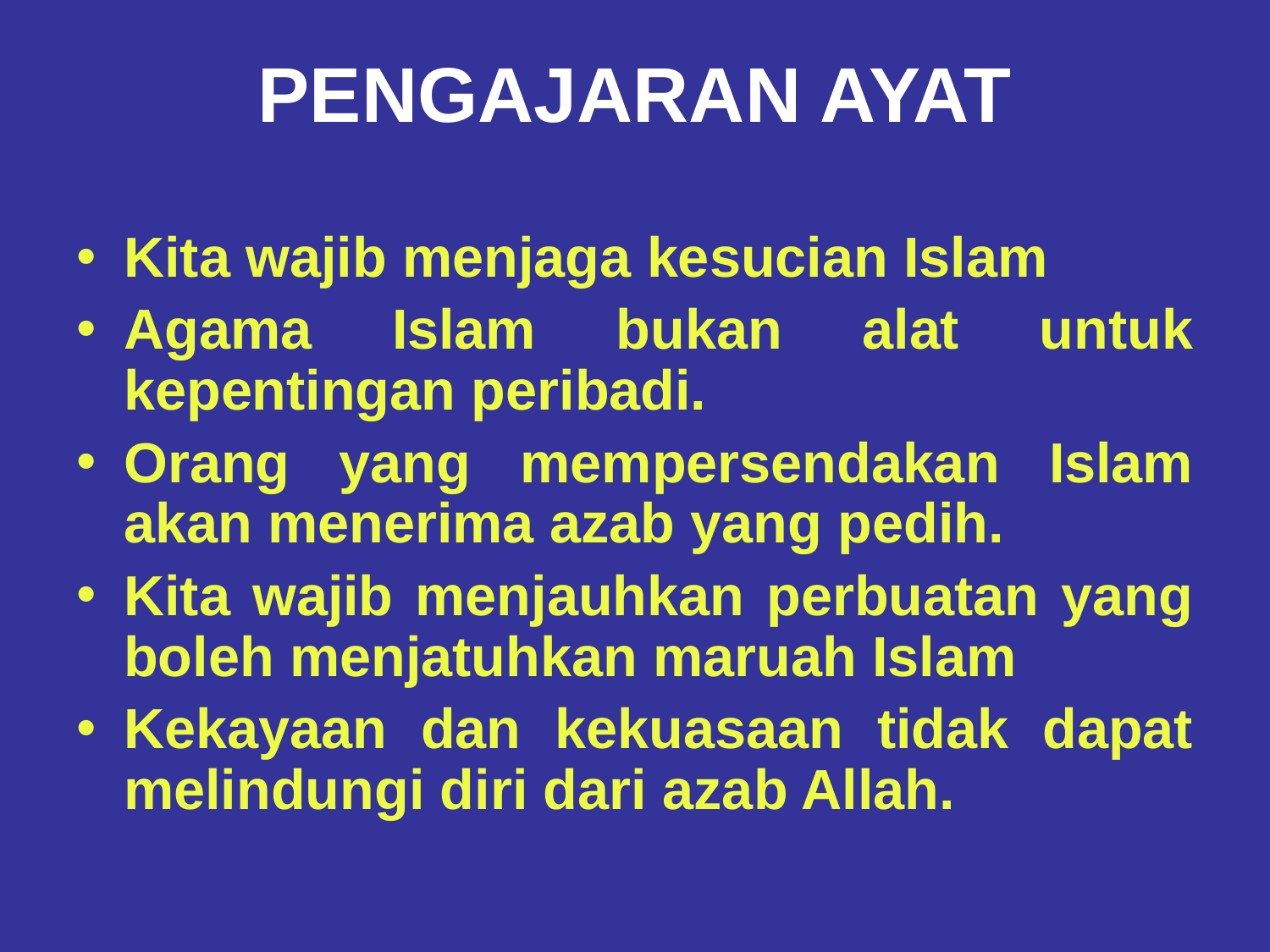

# PENGAJARAN AYAT
Kita wajib menjaga kesucian Islam
Agama Islam bukan alat untuk kepentingan peribadi.
Orang yang mempersendakan Islam akan menerima azab yang pedih.
Kita wajib menjauhkan perbuatan yang boleh menjatuhkan maruah Islam
Kekayaan dan kekuasaan tidak dapat melindungi diri dari azab Allah.